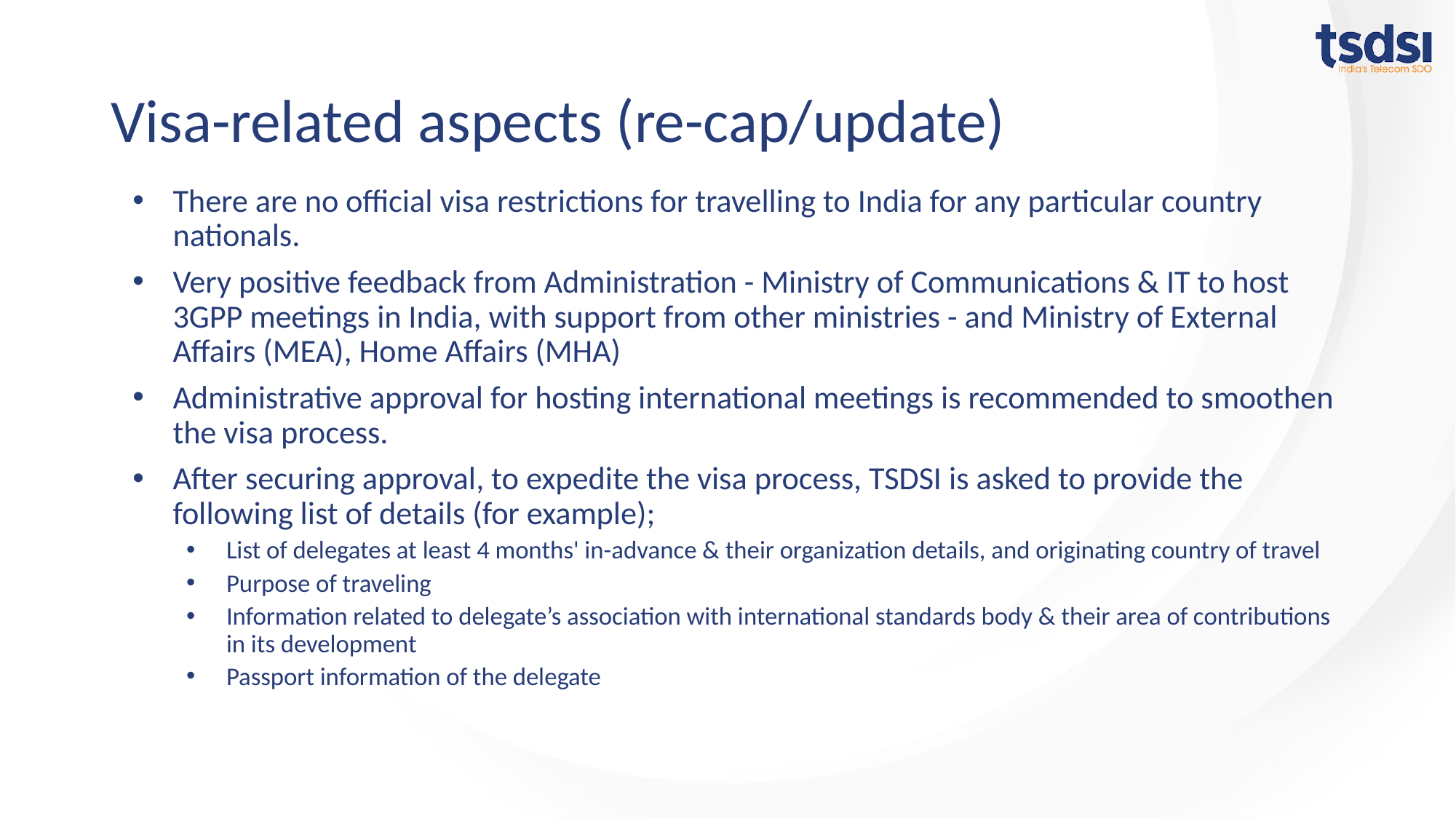

# Visa-related aspects (re-cap/update)
There are no official visa restrictions for travelling to India for any particular country nationals.
Very positive feedback from Administration - Ministry of Communications & IT to host 3GPP meetings in India, with support from other ministries - and Ministry of External Affairs (MEA), Home Affairs (MHA)
Administrative approval for hosting international meetings is recommended to smoothen the visa process.
After securing approval, to expedite the visa process, TSDSI is asked to provide the following list of details (for example);
List of delegates at least 4 months' in-advance & their organization details, and originating country of travel
Purpose of traveling
Information related to delegate’s association with international standards body & their area of contributions in its development
Passport information of the delegate